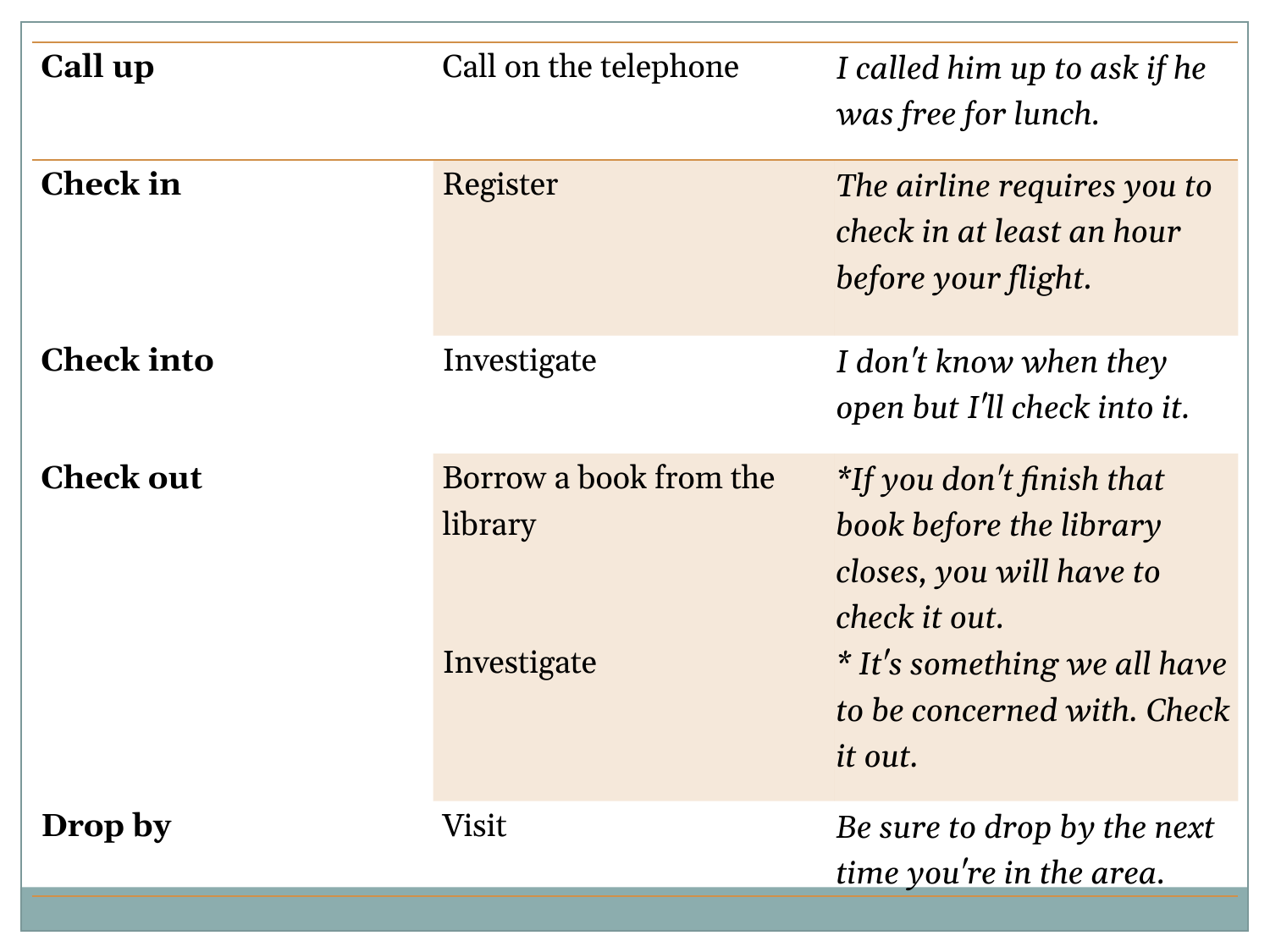

| Call up | Call on the telephone | I called him up to ask if he was free for lunch. |
| --- | --- | --- |
| Check in | Register | The airline requires you to check in at least an hour before your flight. |
| Check into | Investigate | I don't know when they open but I'll check into it. |
| Check out | Borrow a book from the library     Investigate | \*If you don't finish that book before the library closes, you will have to check it out. \* It's something we all have to be concerned with. Check it out. |
| Drop by | Visit | Be sure to drop by the next time you're in the area. |